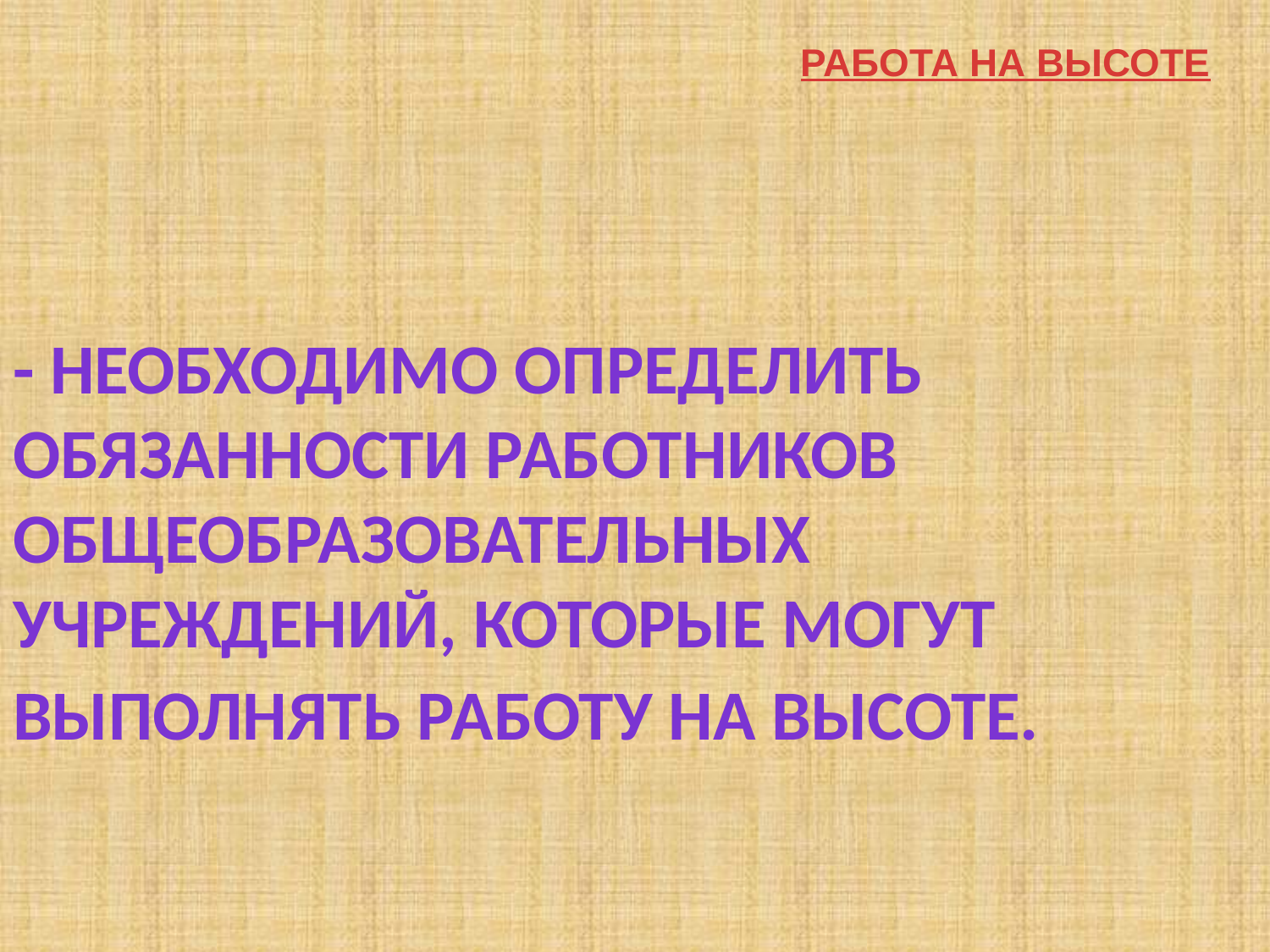

РАБОТА НА ВЫСОТЕ
# - необходимо определить обязанности работников общеобразовательных учреждений, которые могут выполнять работу на высоте.